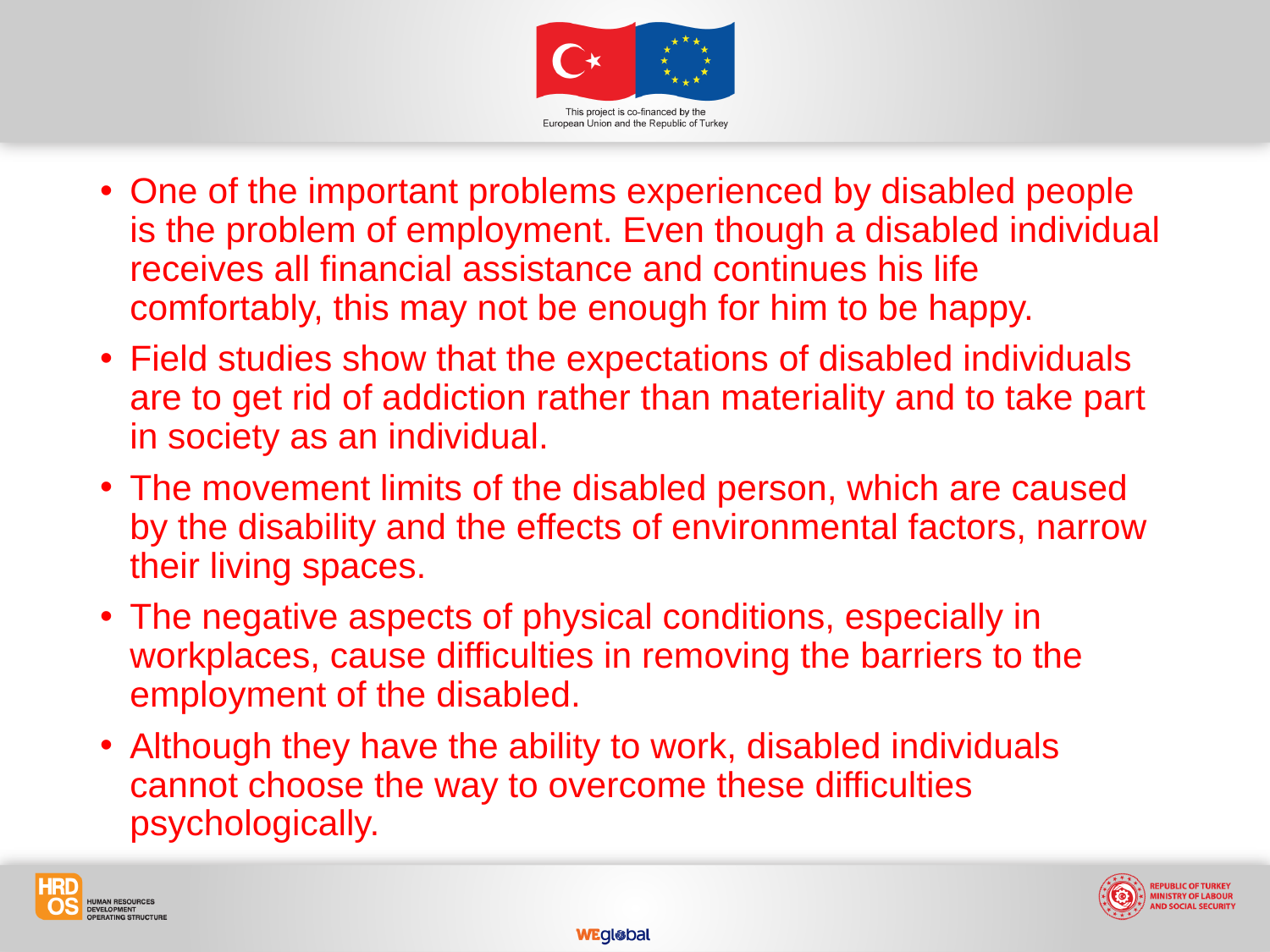

One of the important problems experienced by disabled people is the problem of employment. Even though a disabled individual receives all financial assistance and continues his life comfortably, this may not be enough for him to be happy.
Field studies show that the expectations of disabled individuals are to get rid of addiction rather than materiality and to take part in society as an individual.
The movement limits of the disabled person, which are caused by the disability and the effects of environmental factors, narrow their living spaces.
The negative aspects of physical conditions, especially in workplaces, cause difficulties in removing the barriers to the employment of the disabled.
Although they have the ability to work, disabled individuals cannot choose the way to overcome these difficulties psychologically.